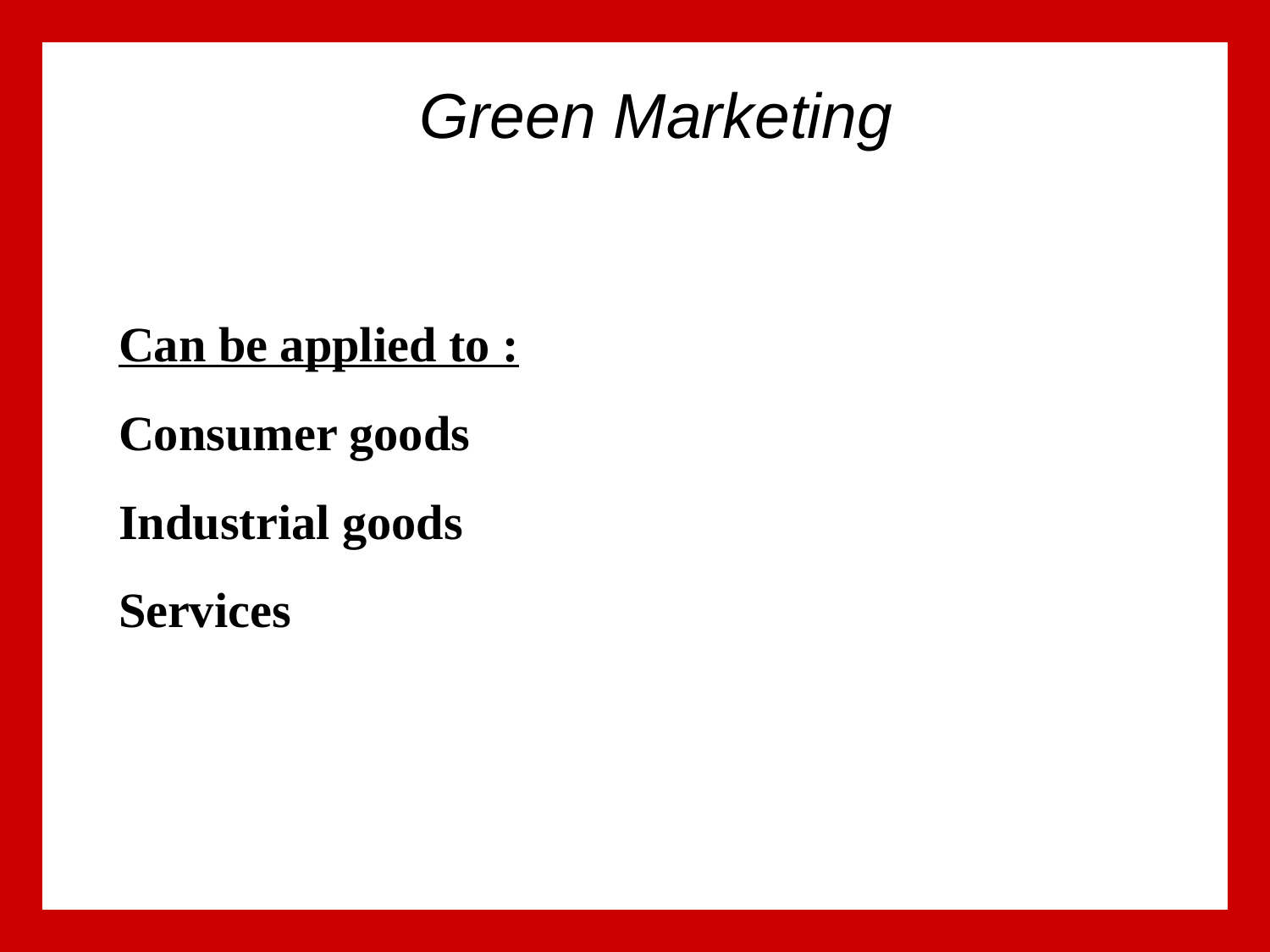

Green Marketing
# Can be applied to : Consumer goods Industrial goods Services